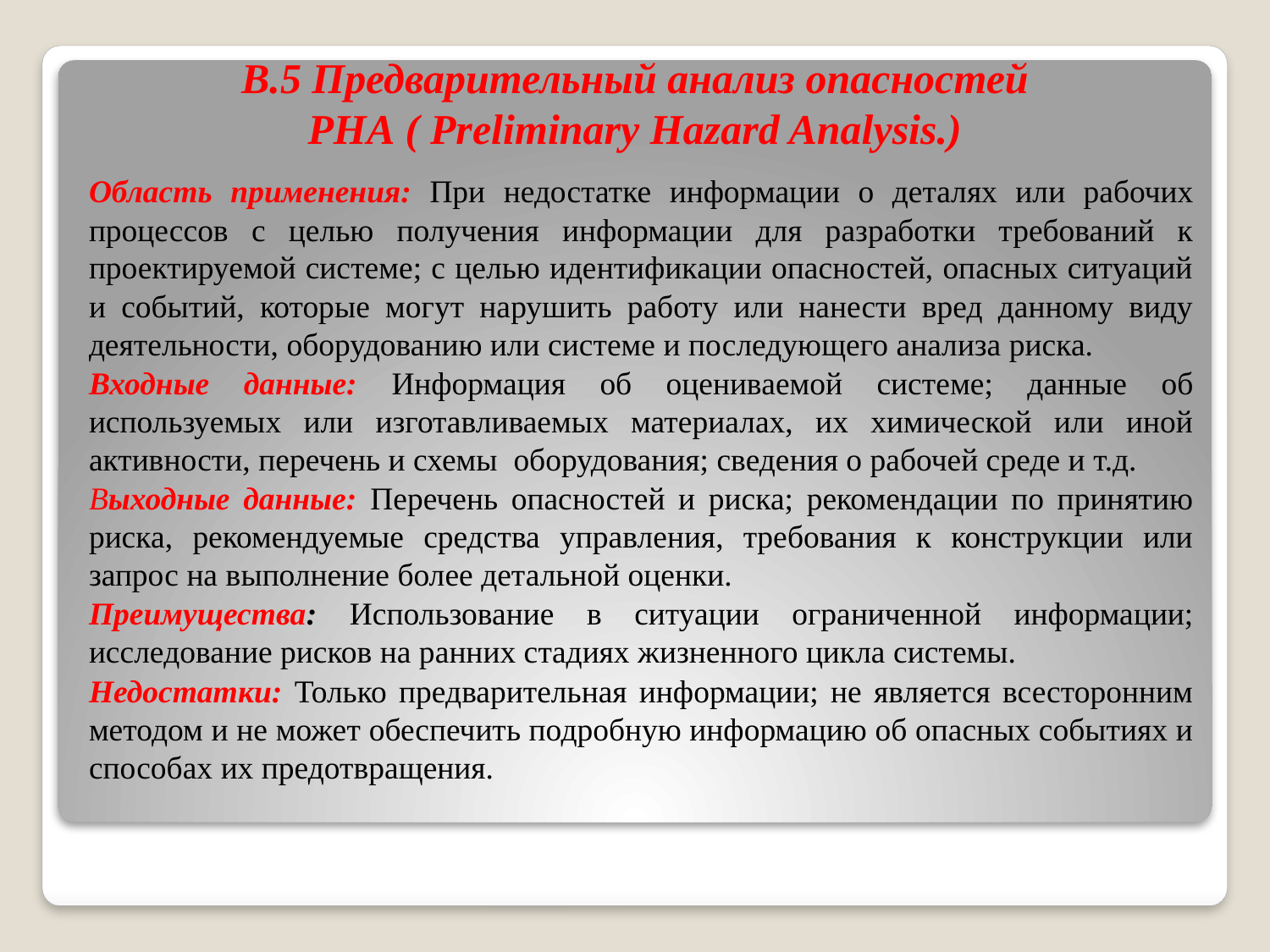

# B.5 Предварительный анализ опасностей PHA ( Preliminary Hazard Analysis.)
Область применения: При недостатке информации о деталях или рабочих процессов с целью получения информации для разработки требований к проектируемой системе; с целью идентификации опасностей, опасных ситуаций и событий, которые могут нарушить работу или нанести вред данному виду деятельности, оборудованию или системе и последующего анализа риска.
Входные данные: Информация об оцениваемой системе; данные об используемых или изготавливаемых материалах, их химической или иной активности, перечень и схемы  оборудования; сведения о рабочей среде и т.д.
Выходные данные: Перечень опасностей и риска; рекомендации по принятию риска, рекомендуемые средства управления, требования к конструкции или запрос на выполнение более детальной оценки.
Преимущества: Использование в ситуации ограниченной информации; исследование рисков на ранних стадиях жизненного цикла системы.
Недостатки: Только предварительная информации; не является всесторонним методом и не может обеспечить подробную информацию об опасных событиях и способах их предотвращения.